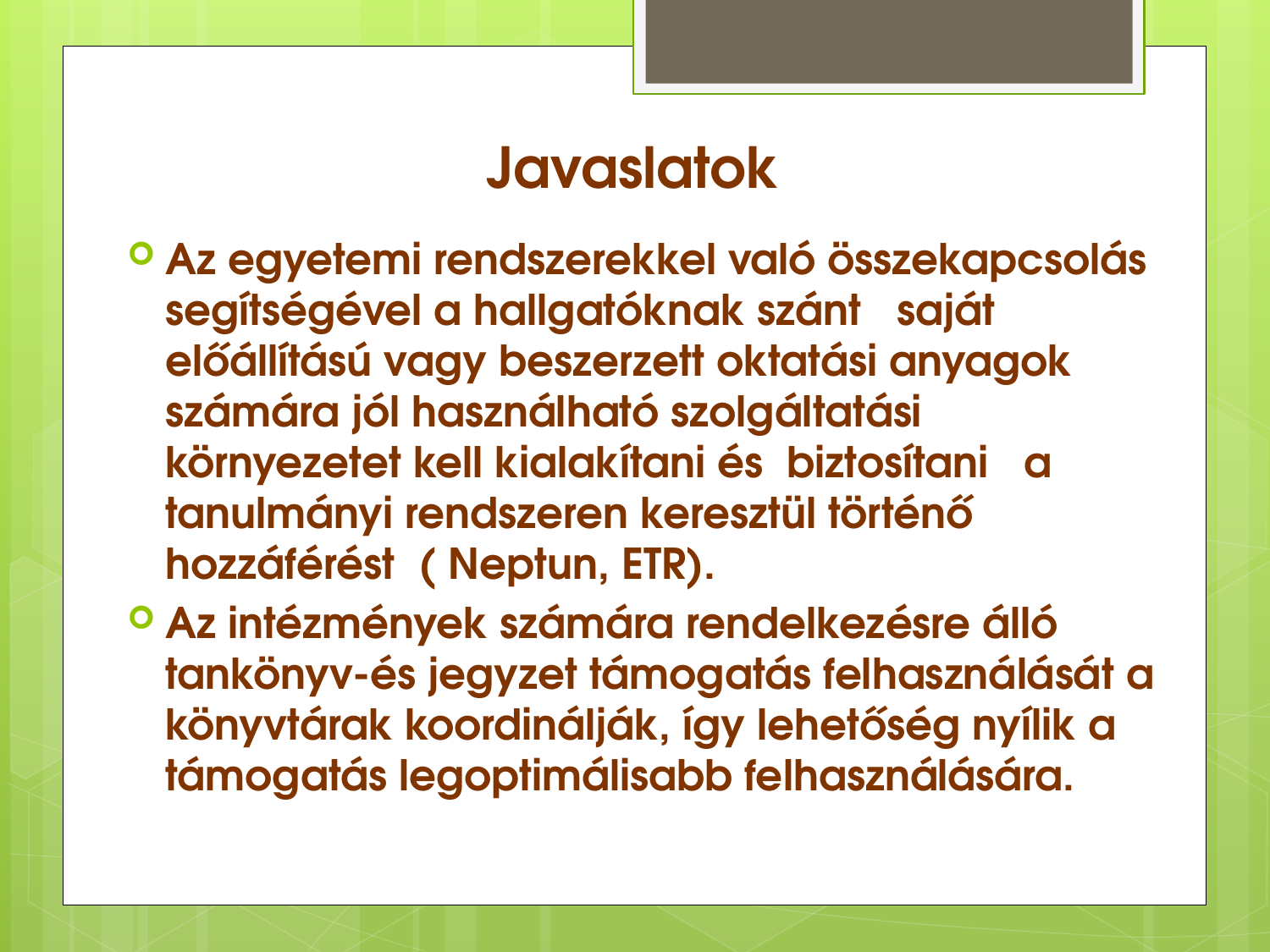

# Javaslatok
Az egyetemi rendszerekkel való összekapcsolás segítségével a hallgatóknak szánt   saját előállítású vagy beszerzett oktatási anyagok  számára jól használható szolgáltatási környezetet kell kialakítani és  biztosítani   a tanulmányi rendszeren keresztül történő hozzáférést  ( Neptun, ETR).
Az intézmények számára rendelkezésre álló tankönyv-és jegyzet támogatás felhasználását a könyvtárak koordinálják, így lehetőség nyílik a támogatás legoptimálisabb felhasználására.